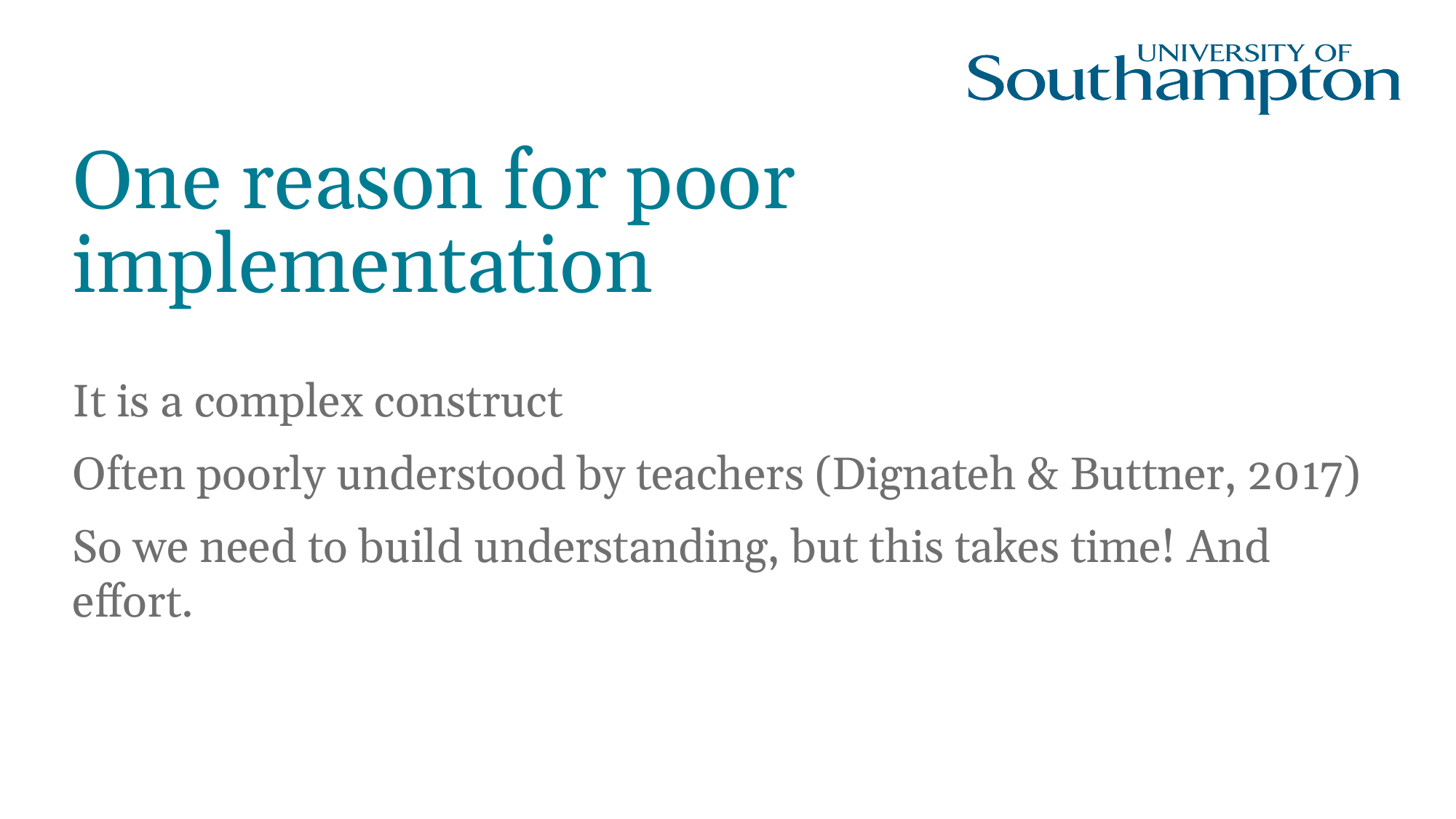

# One reason for poor implementation
It is a complex construct
Often poorly understood by teachers (Dignateh & Buttner, 2017)
So we need to build understanding, but this takes time! And effort.